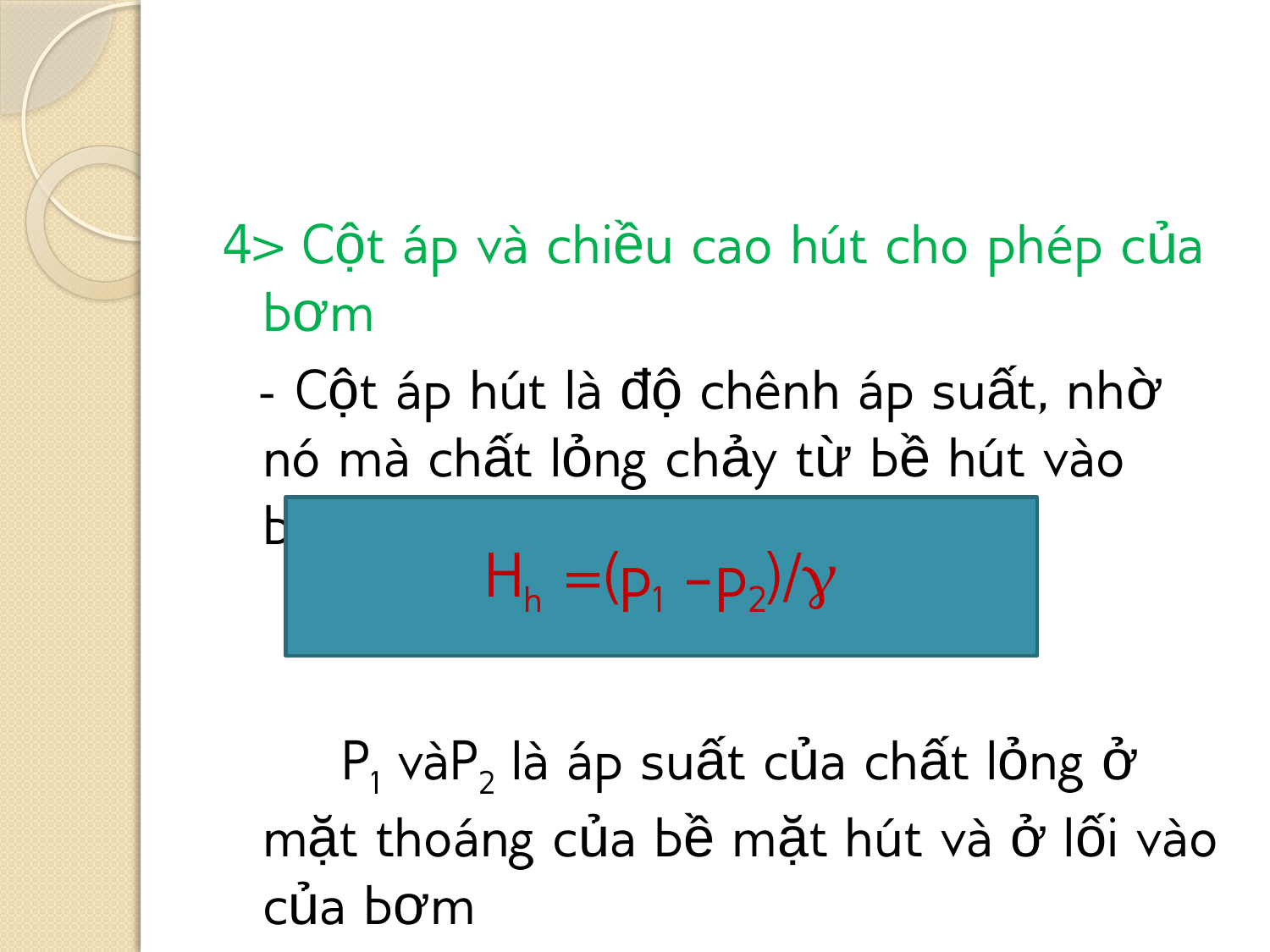

#
4> Cột áp và chiều cao hút cho phép của bơm
  - Cột áp hút là độ chênh áp suất, nhờ nó mà chất lỏng chảy từ bề hút vào bơm.

       P1 vàP2 là áp suất của chất lỏng ở mặt thoáng của bề mặt hút và ở lối vào của bơm
Hh =(p1 –p2)/γ